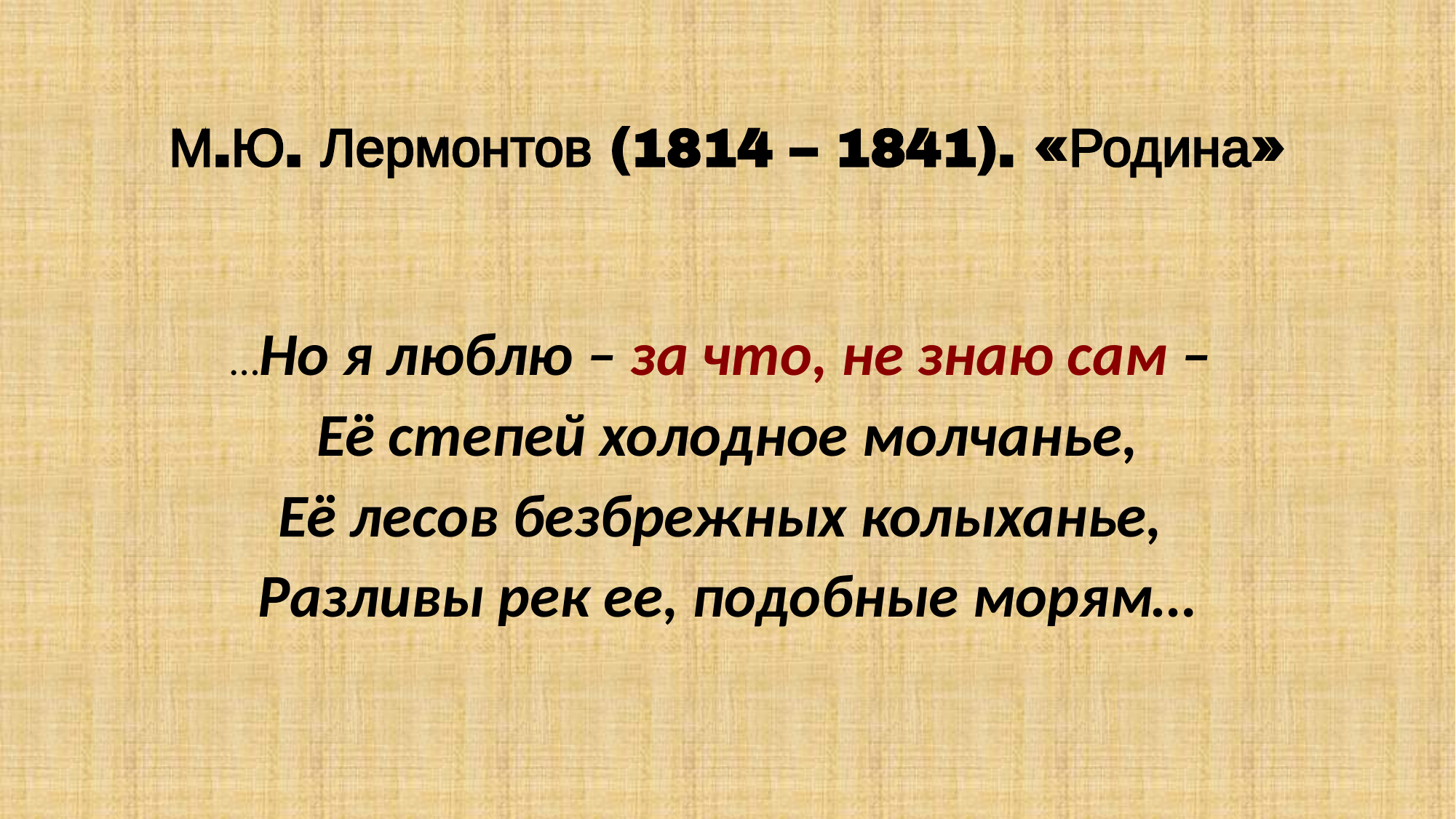

# М.Ю. Лермонтов (1814 – 1841). «Родина»
…Но я люблю – за что, не знаю сам –
Её степей холодное молчанье,
Её лесов безбрежных колыханье,
Разливы рек ее, подобные морям…